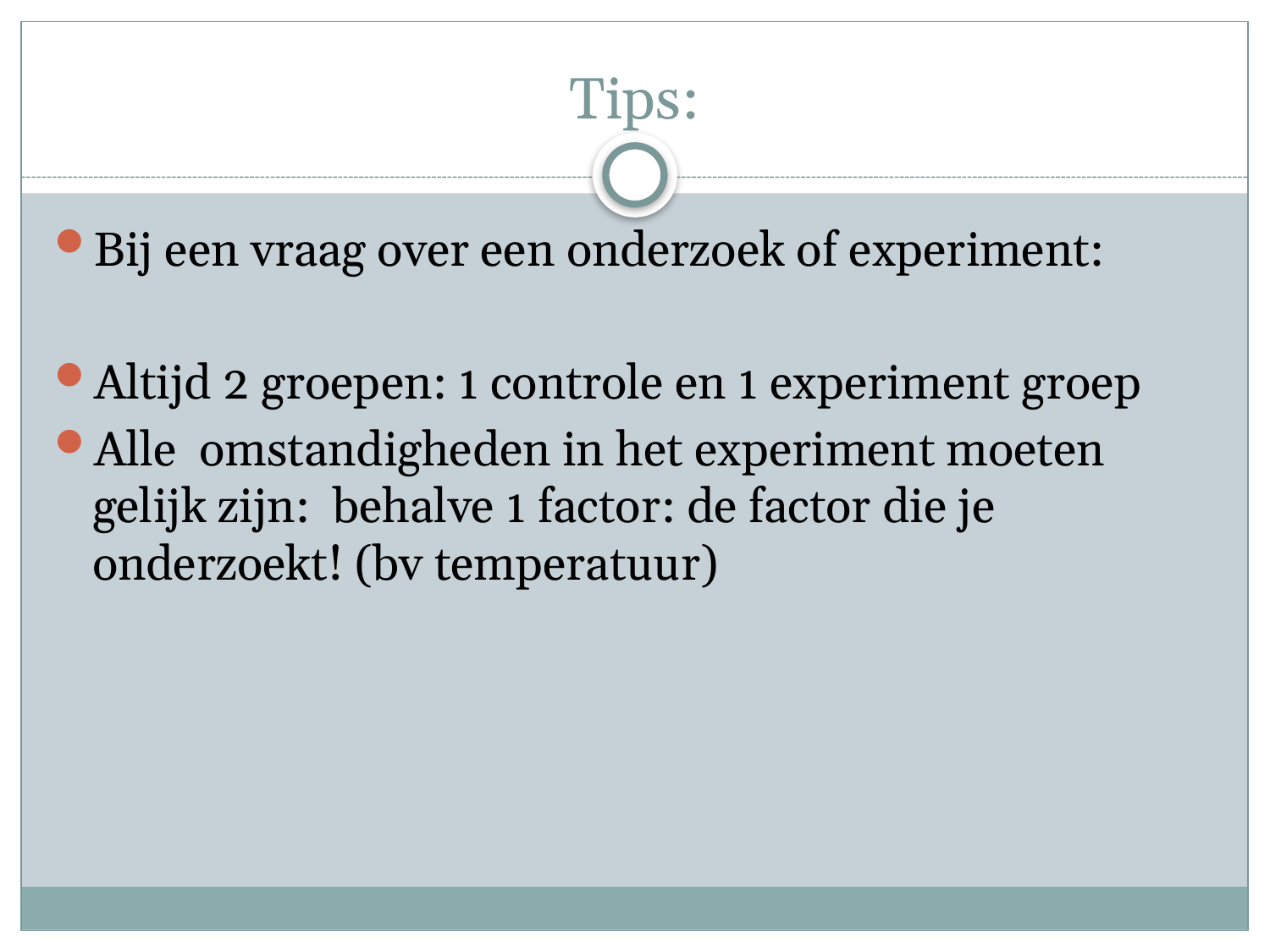

# Tips:
Bij een vraag over een onderzoek of experiment:

Altijd 2 groepen: 1 controle en 1 experiment groep
Alle  omstandigheden in het experiment moeten gelijk zijn:  behalve 1 factor: de factor die je onderzoekt! (bv temperatuur)